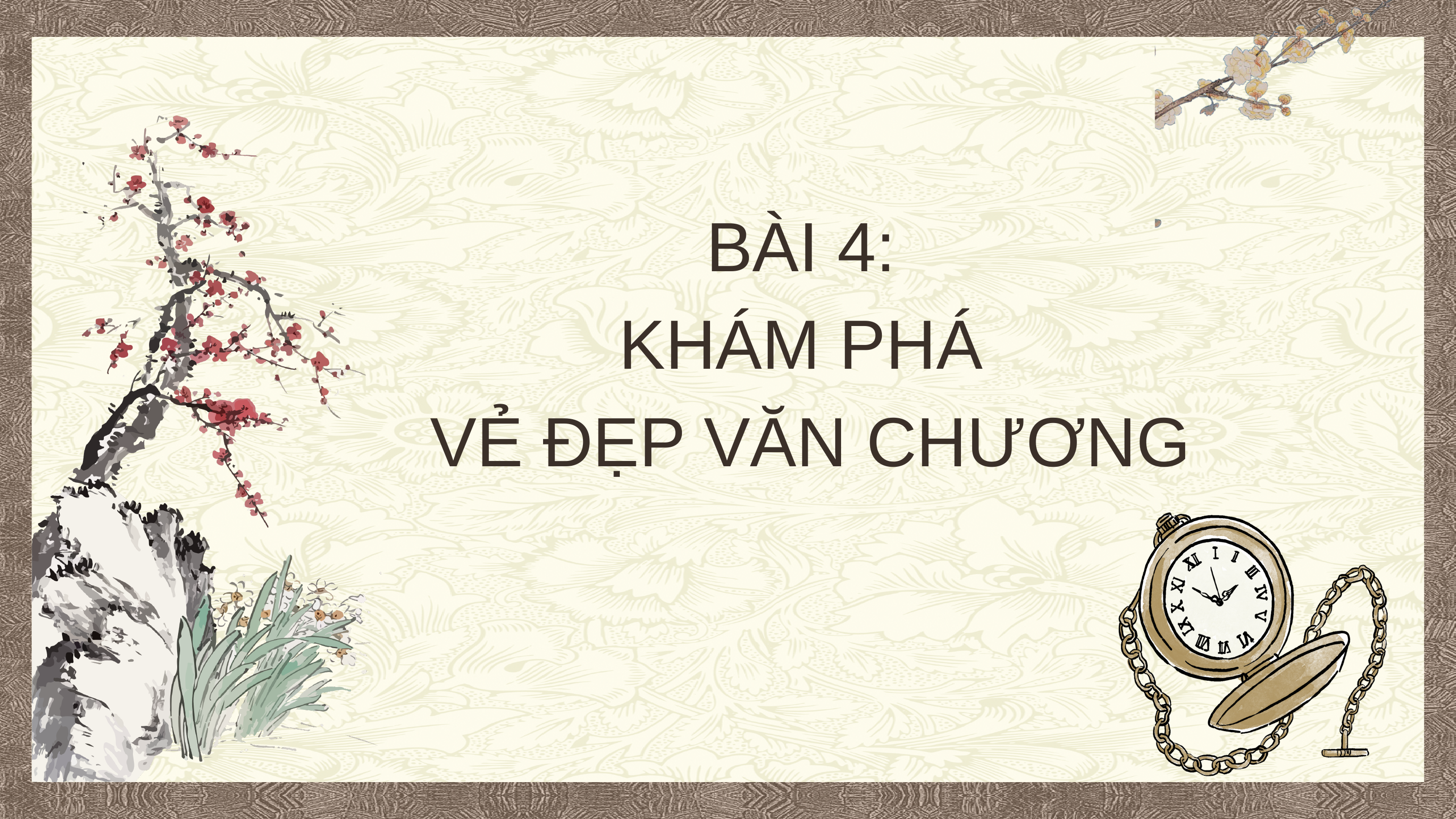

BÀI 4:
KHÁM PHÁ
VẺ ĐẸP VĂN CHƯƠNG